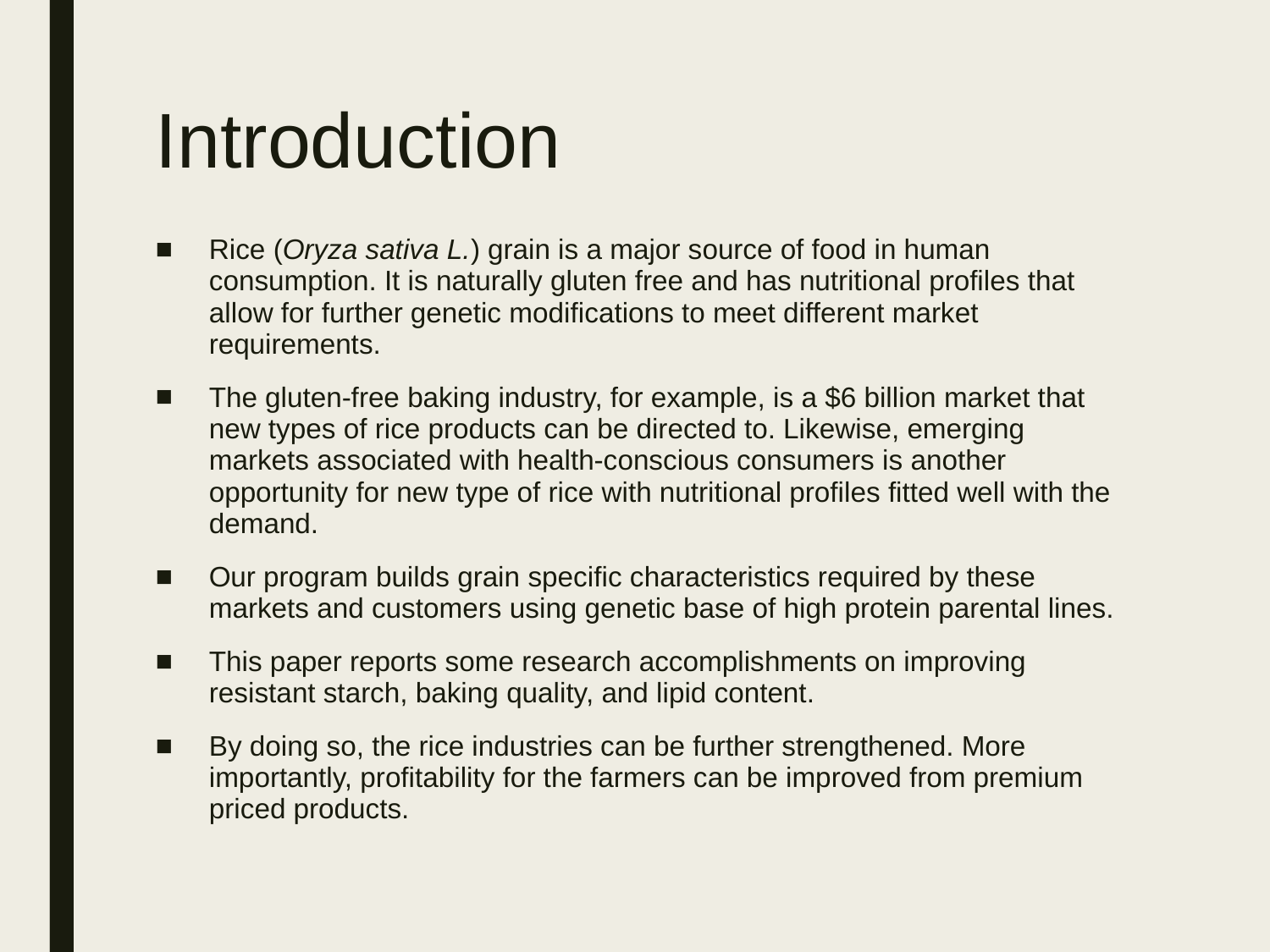

# Introduction
Rice (Oryza sativa L.) grain is a major source of food in human consumption. It is naturally gluten free and has nutritional profiles that allow for further genetic modifications to meet different market requirements.
The gluten-free baking industry, for example, is a $6 billion market that new types of rice products can be directed to. Likewise, emerging markets associated with health-conscious consumers is another opportunity for new type of rice with nutritional profiles fitted well with the demand.
Our program builds grain specific characteristics required by these markets and customers using genetic base of high protein parental lines.
This paper reports some research accomplishments on improving resistant starch, baking quality, and lipid content.
By doing so, the rice industries can be further strengthened. More importantly, profitability for the farmers can be improved from premium priced products.